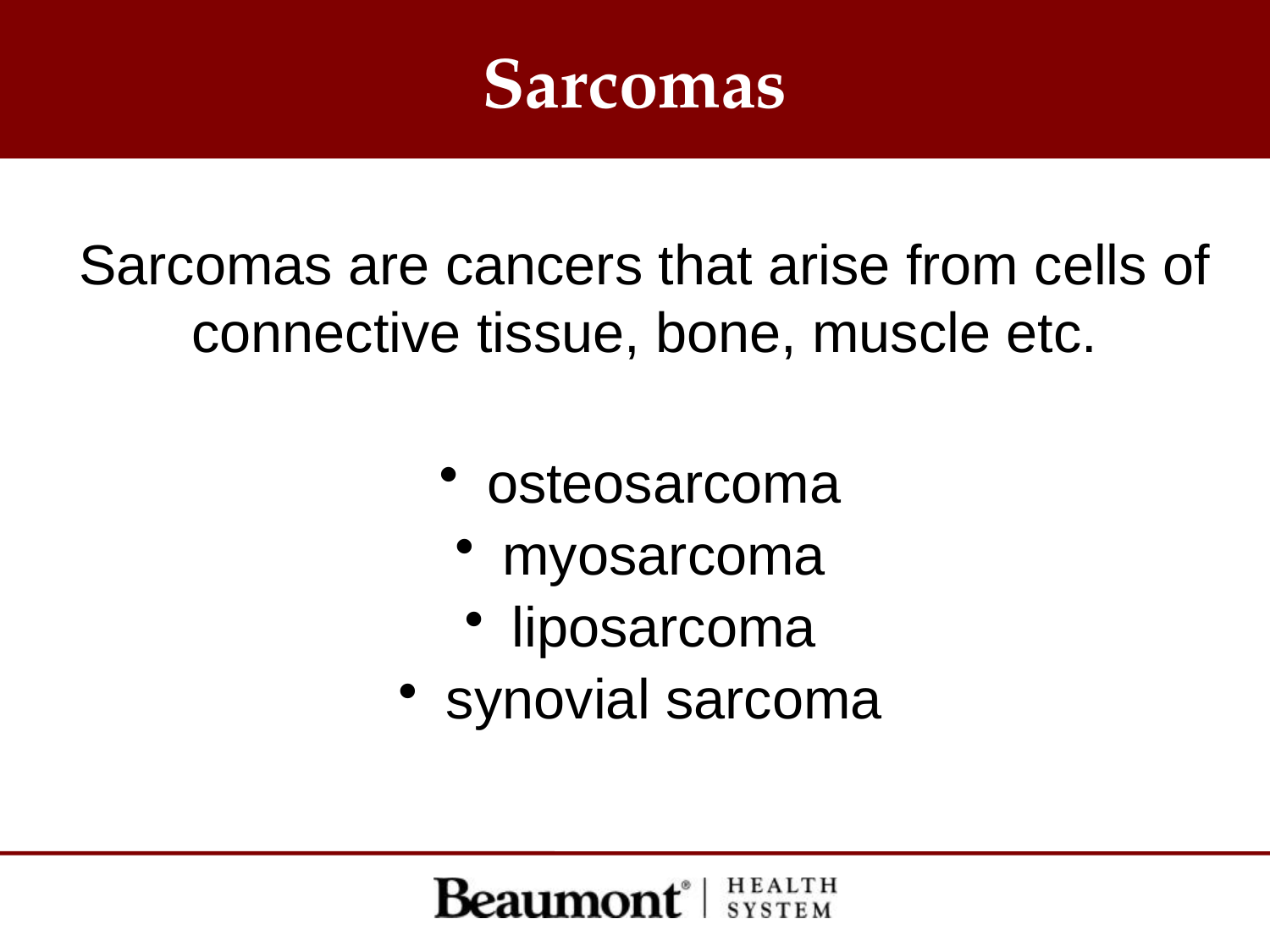

# Sarcomas
Sarcomas are cancers that arise from cells of connective tissue, bone, muscle etc.

osteosarcoma
myosarcoma
liposarcoma
synovial sarcoma